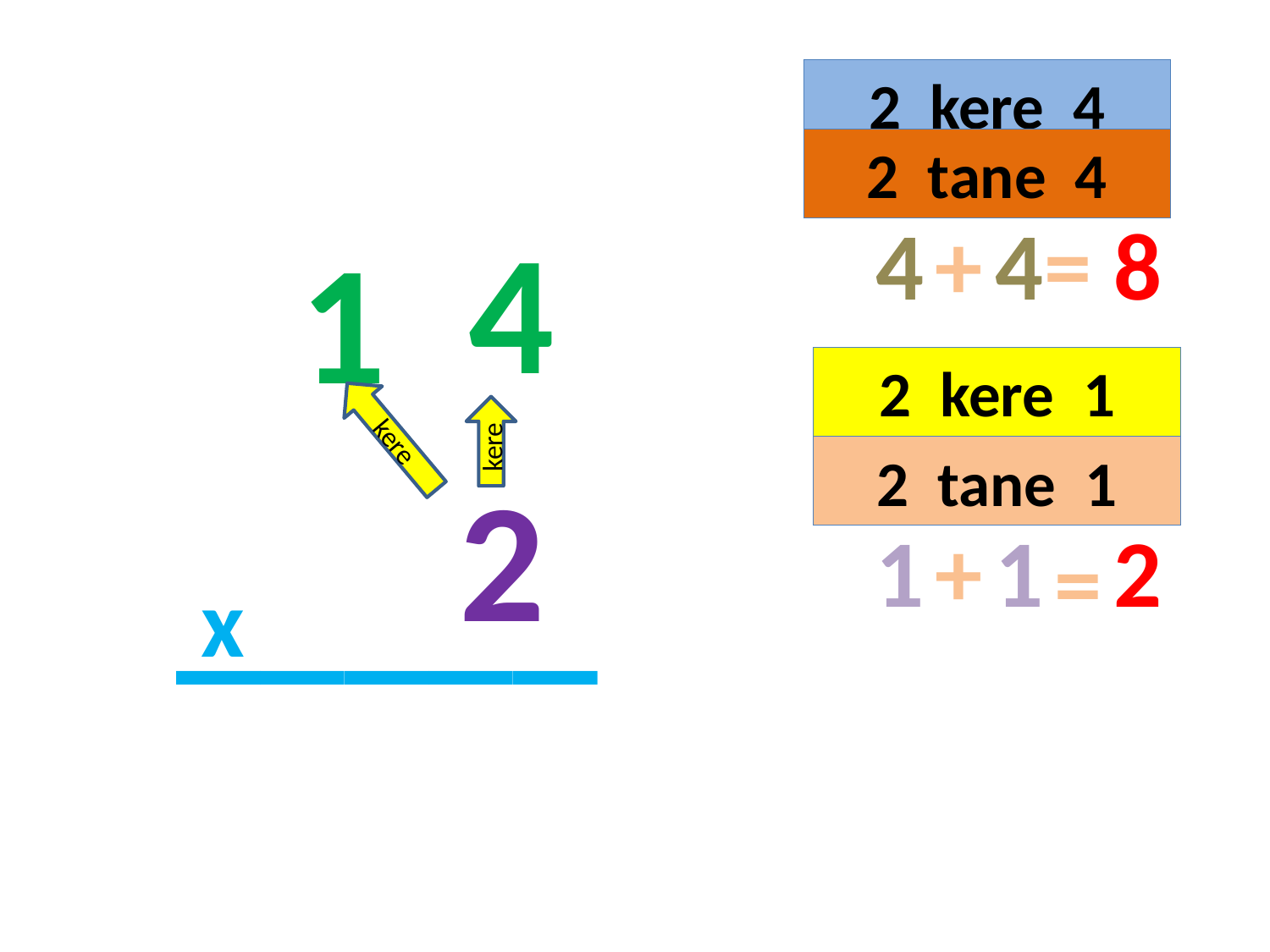

2  kere  4
2  tane  4
4
4
+
4
=
8
1
#

2  kere  1
kere
kere
2  tane  1

2
_____
1
+
1
2
=
x